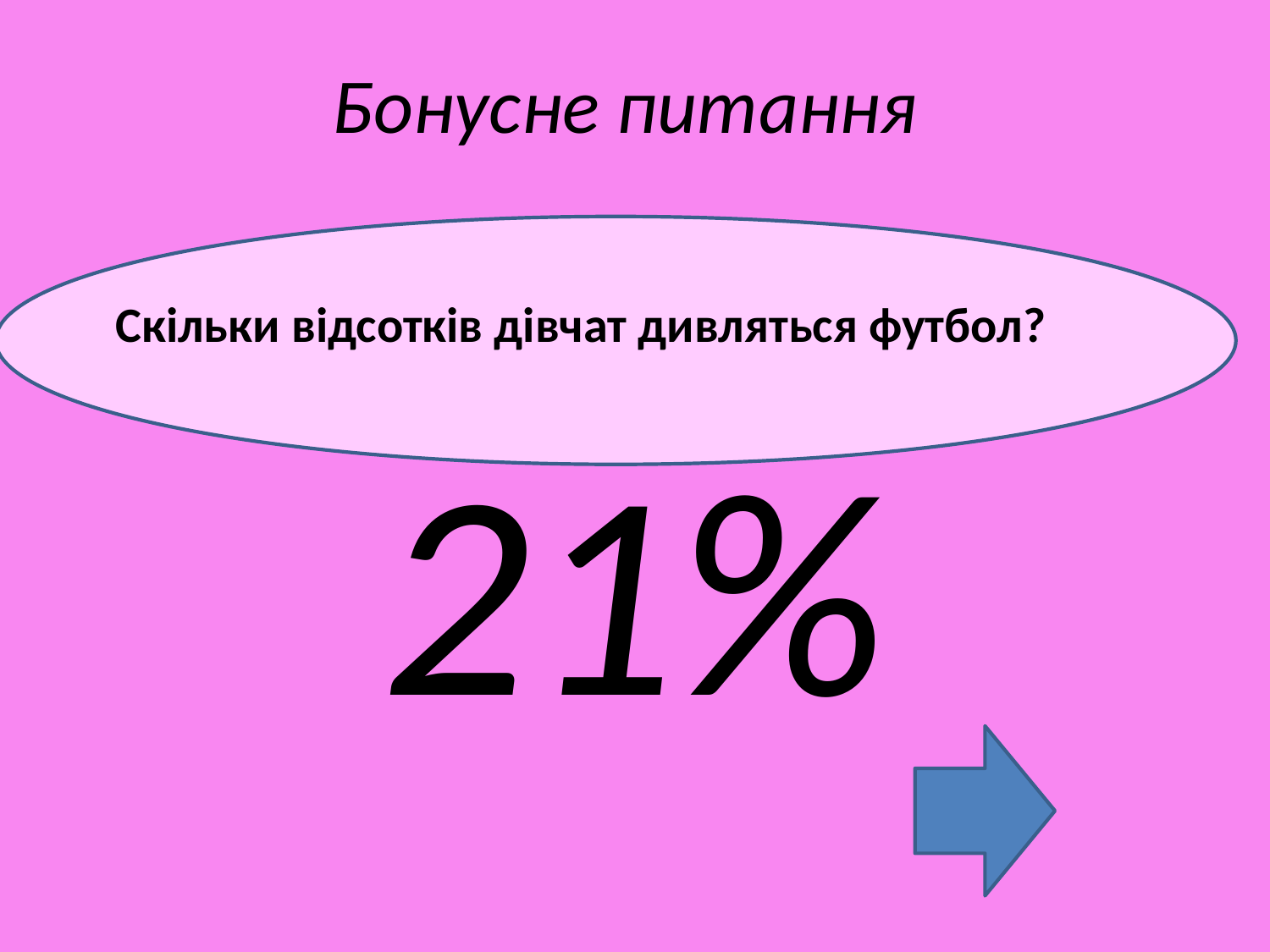

Бонусне питання

Скільки відсотків дівчат дивляться футбол?
# 21%